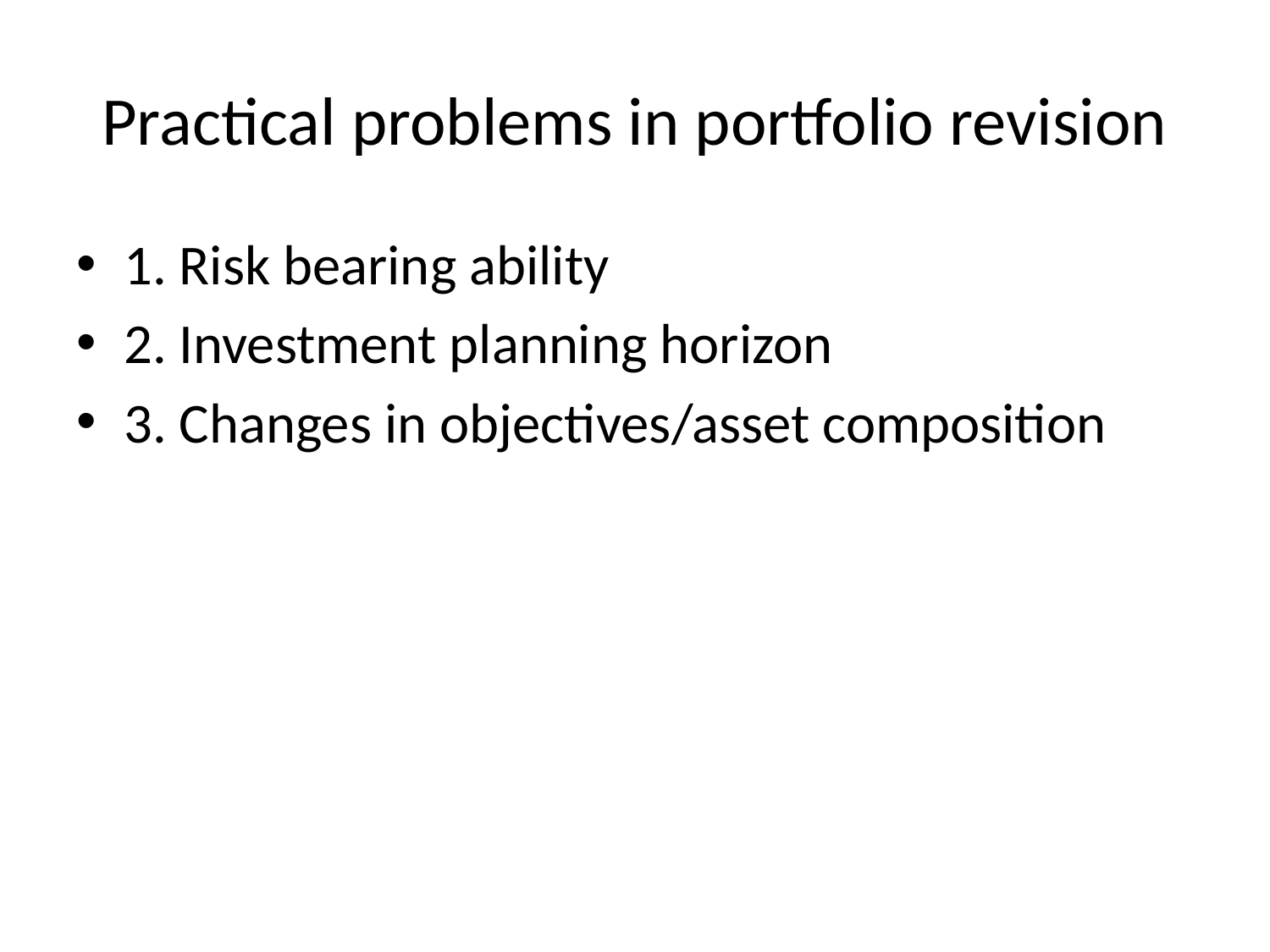

# Practical problems in portfolio revision
1. Risk bearing ability
2. Investment planning horizon
3. Changes in objectives/asset composition